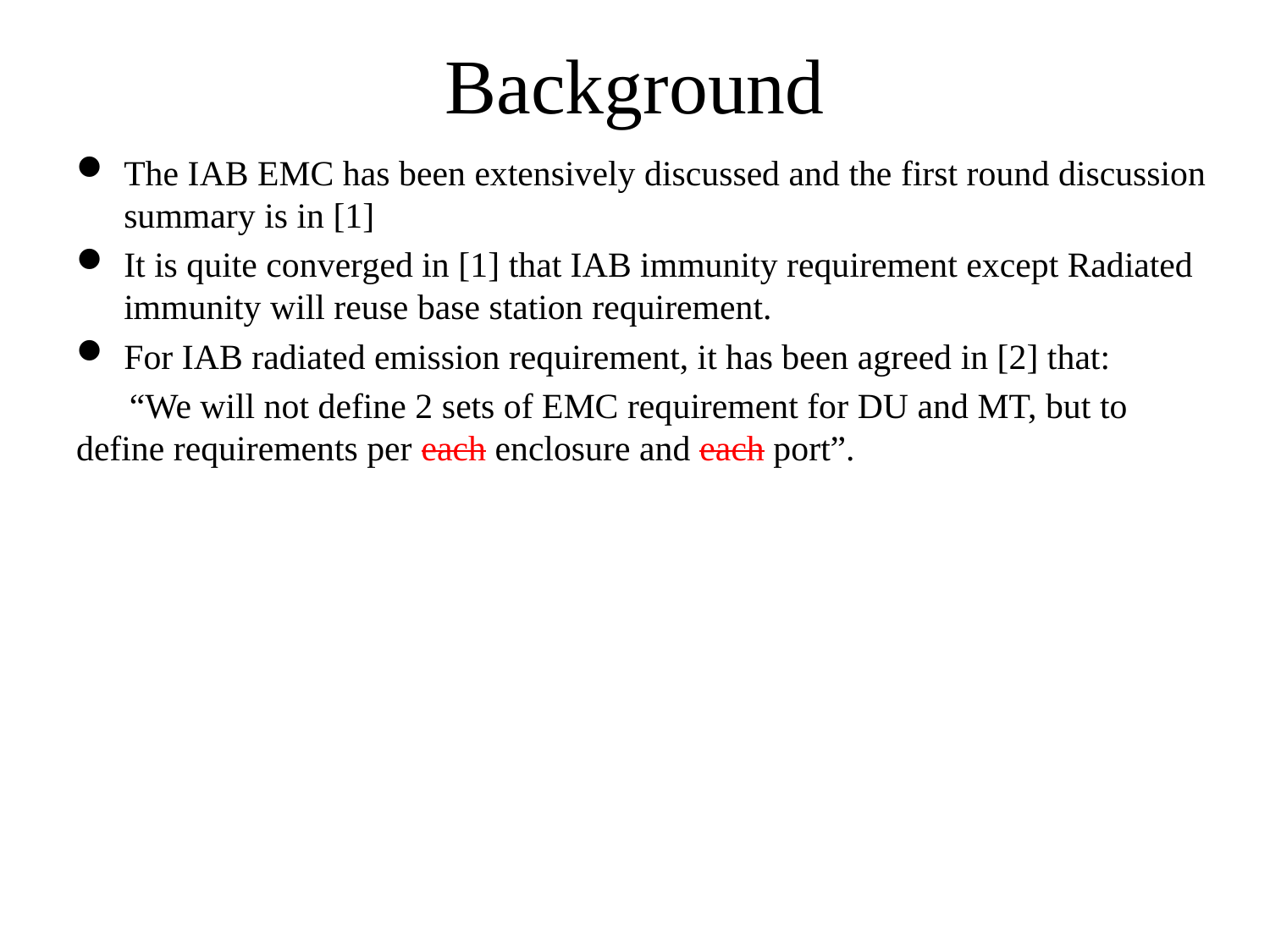

# Background
The IAB EMC has been extensively discussed and the first round discussion summary is in [1]
It is quite converged in [1] that IAB immunity requirement except Radiated immunity will reuse base station requirement.
For IAB radiated emission requirement, it has been agreed in [2] that:
      “We will not define 2 sets of EMC requirement for DU and MT, but to define requirements per each enclosure and each port”.